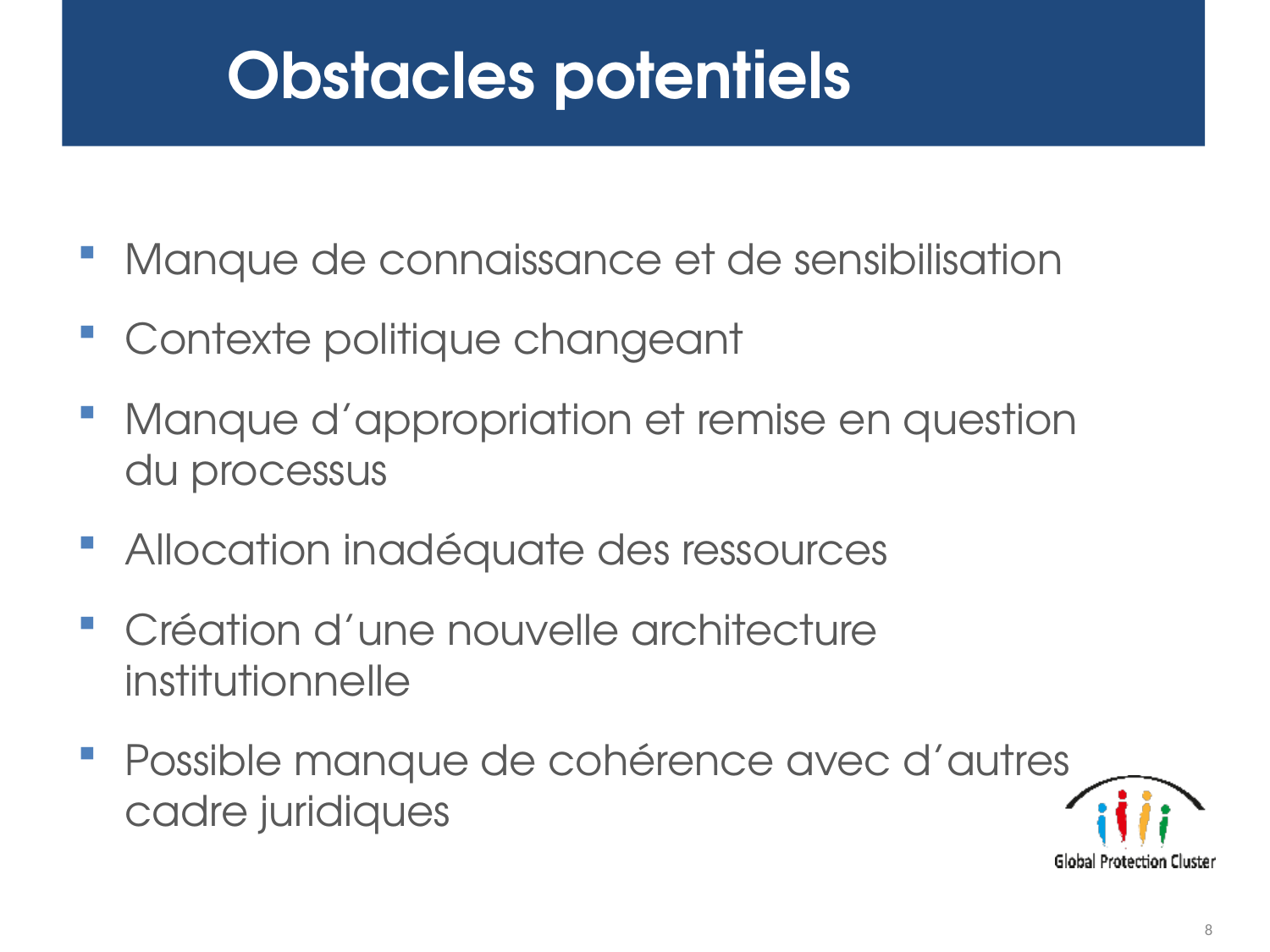

# Obstacles potentiels
Manque de connaissance et de sensibilisation
Contexte politique changeant
Manque d’appropriation et remise en question du processus
Allocation inadéquate des ressources
Création d’une nouvelle architecture institutionnelle
Possible manque de cohérence avec d’autres cadre juridiques